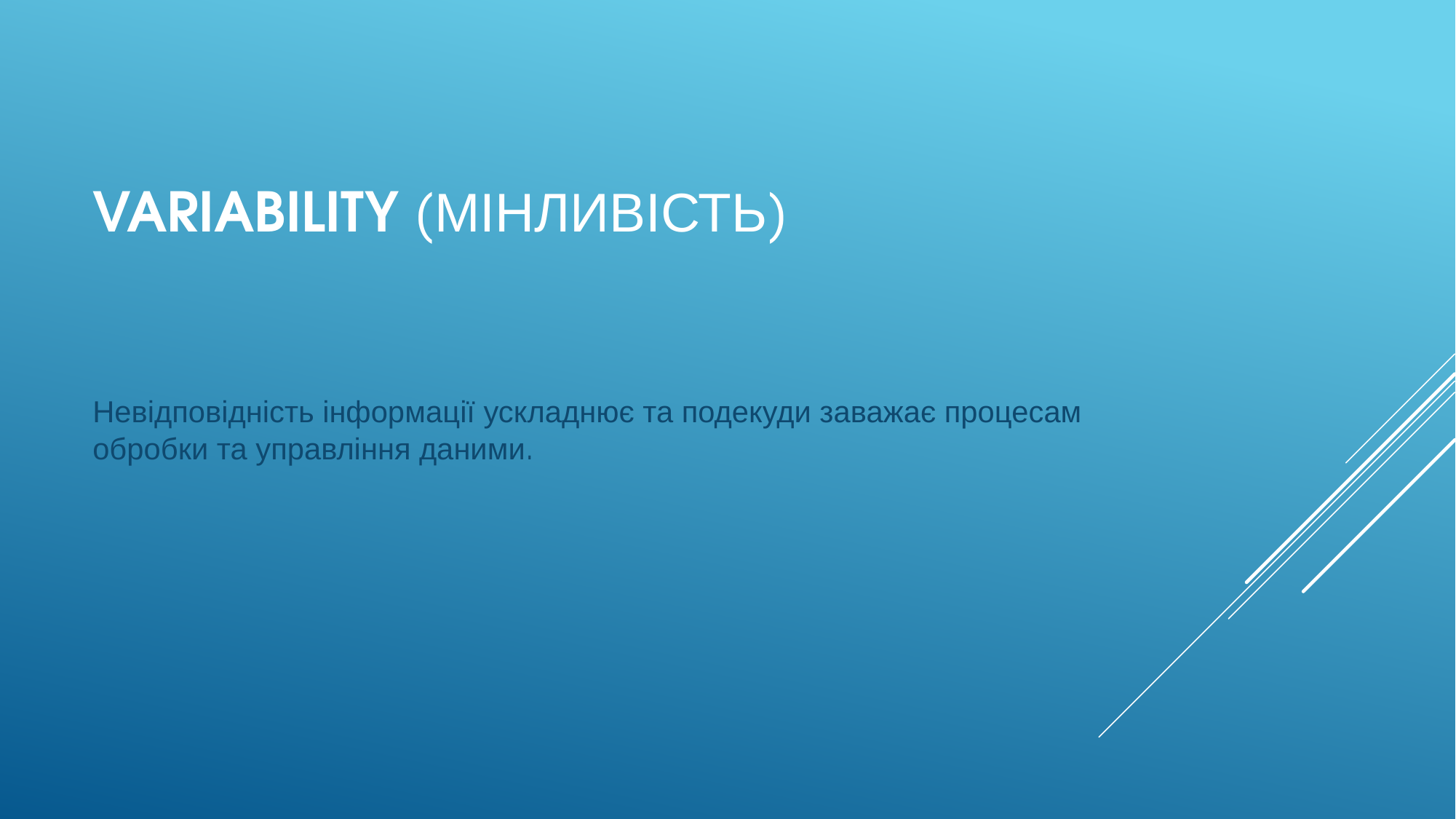

# Variability (мінливість)
Невідповідність інформації ускладнює та подекуди заважає процесам обробки та управління даними.